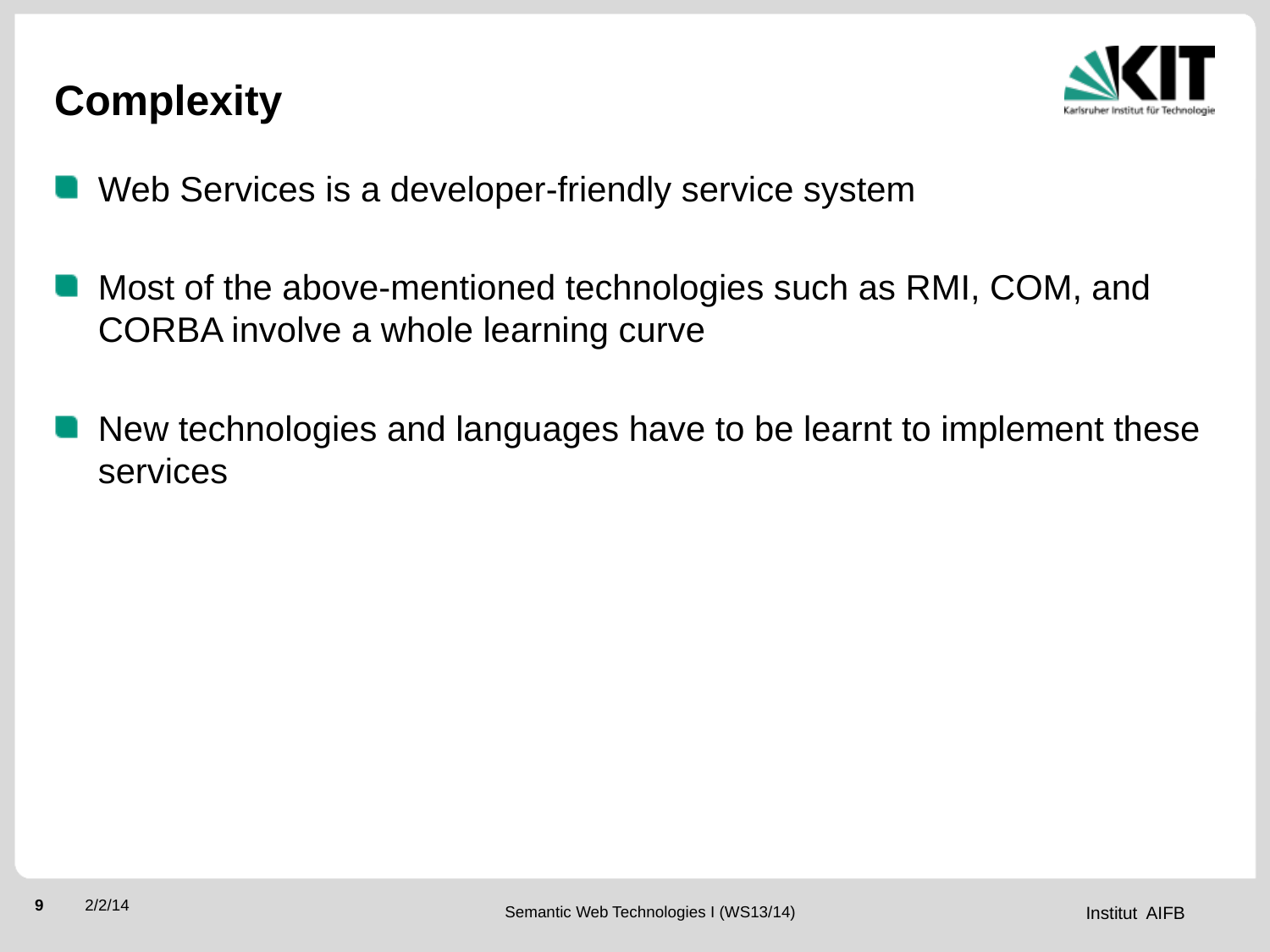

# Complexity
Web Services is a developer-friendly service system

Most of the above-mentioned technologies such as RMI, COM, and CORBA involve a whole learning curve

New technologies and languages have to be learnt to implement these services